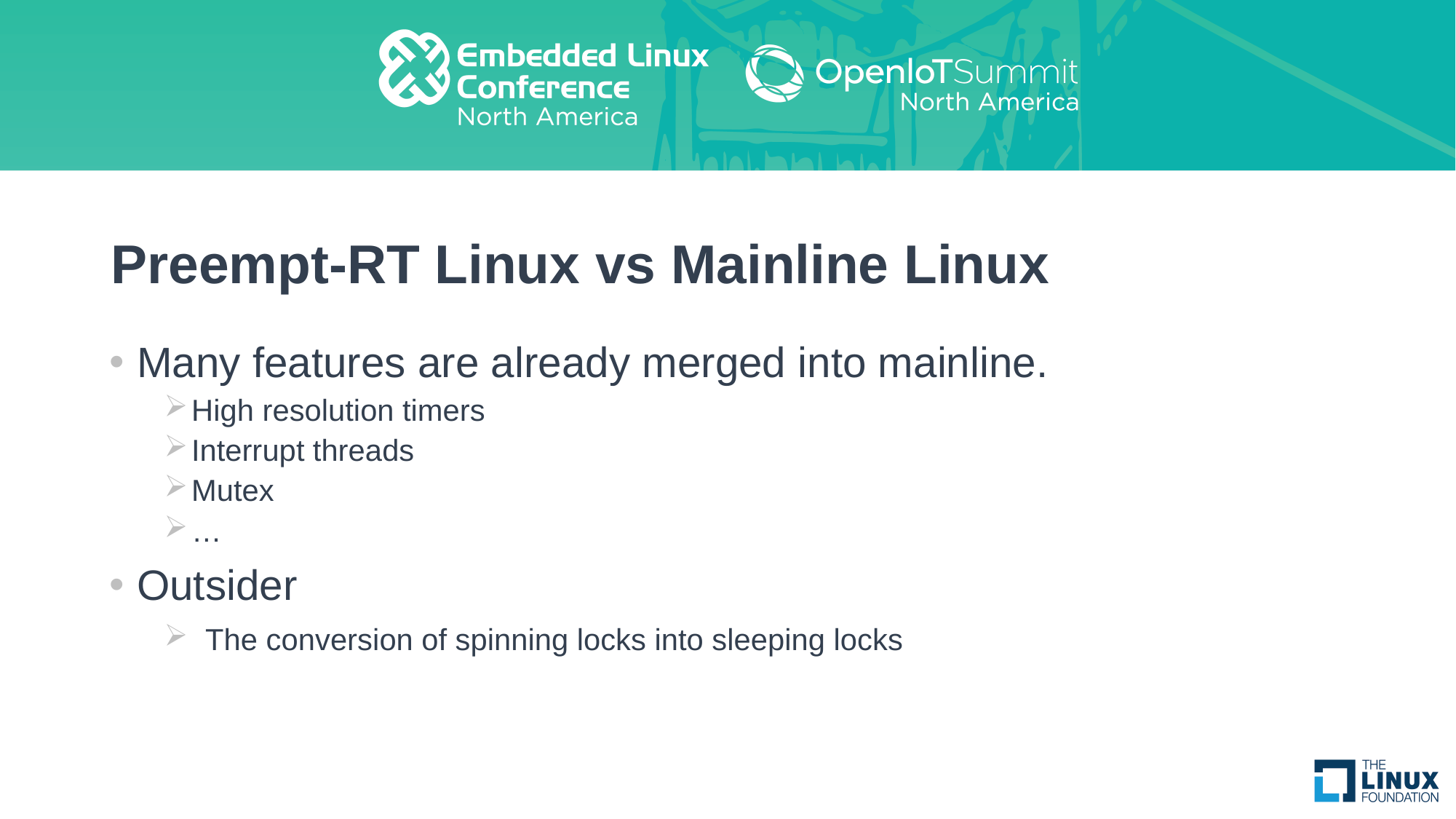

# Preempt-RT Linux vs Mainline Linux
Many features are already merged into mainline.
High resolution timers
Interrupt threads
Mutex
…
Outsider
The conversion of spinning locks into sleeping locks